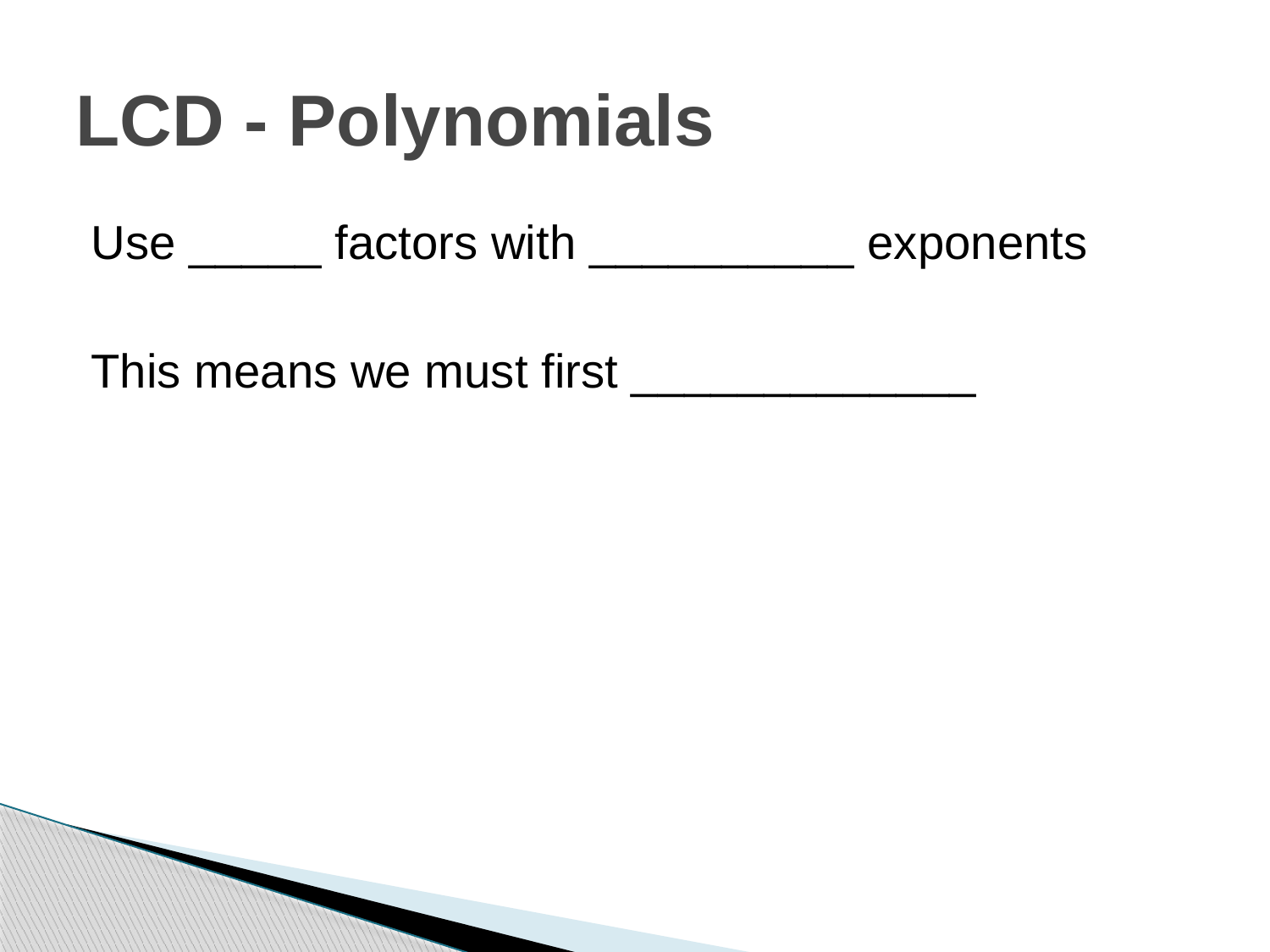

# LCD - Polynomials
Use _____ factors with __________ exponents

This means we must first _____________